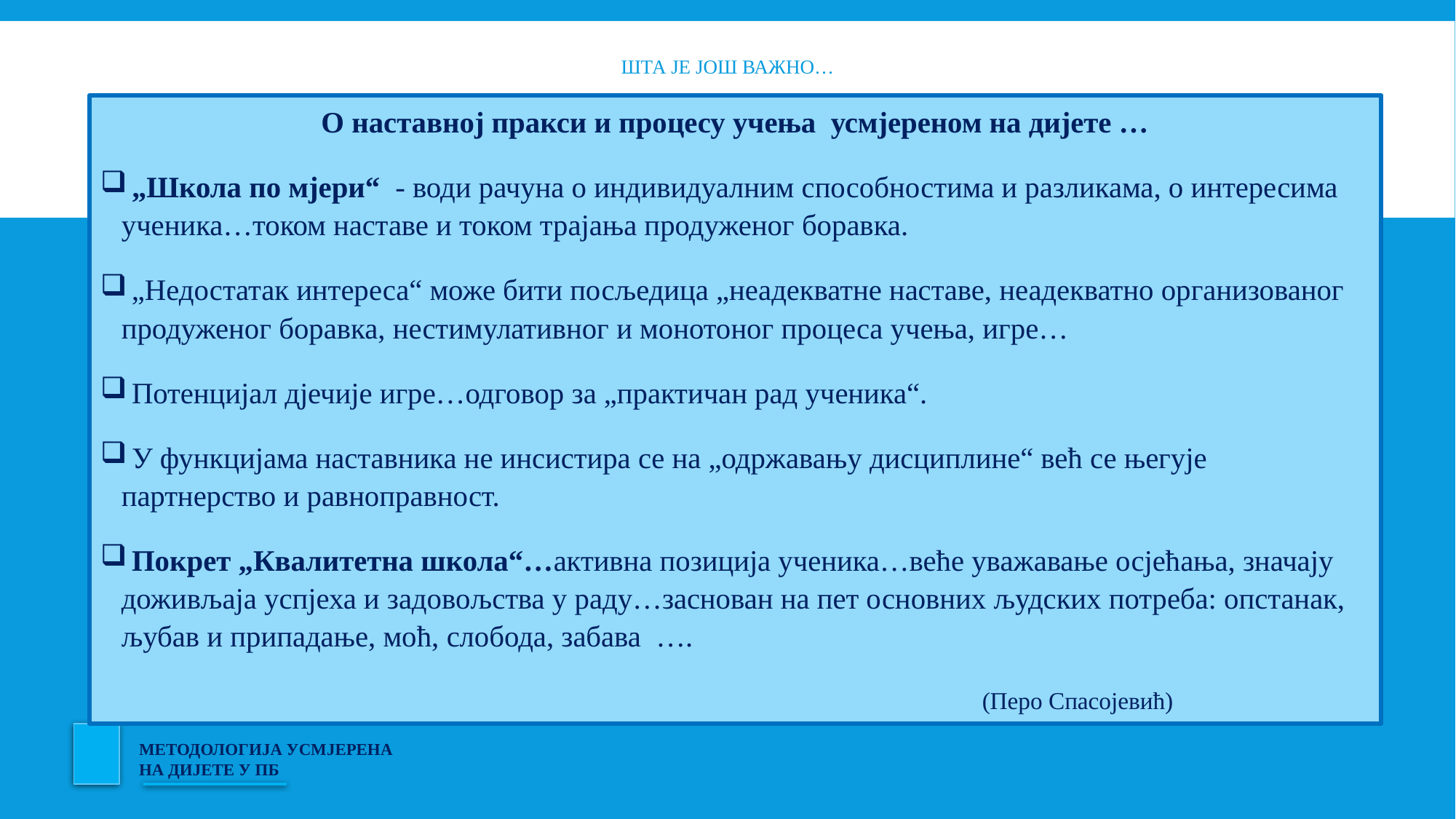

# Шта је још важно…
О наставној пракси и процесу учења  усмјереном на дијете …
 „Школа по мјери“  - води рачуна о индивидуалним способностима и разликама, о интересима ученика…током наставе и током трајања продуженог боравка.
 „Недостатак интереса“ може бити посљедица „неадекватне наставе, неадекватно организованог продуженог боравка, нестимулативног и монотоног процеса учења, игре…
 Потенцијал дјечије игре…одговор за „практичан рад ученика“.
 У функцијама наставника не инсистира се на „одржавању дисциплине“ већ се његује партнерство и равноправност.
 Покрет „Квалитетна школа“…активна позиција ученика…веће уважавање осјећања, значају доживљаја успјеха и задовољства у раду…заснован на пет основних људских потреба: опстанак, љубав и припадање, моћ, слобода, забава  ….
                                                                                                                                   (Перо Спасојевић)

МЕТОДОЛОГИЈА УСМЈЕРЕНА  НА ДИЈЕТЕ У ПБ